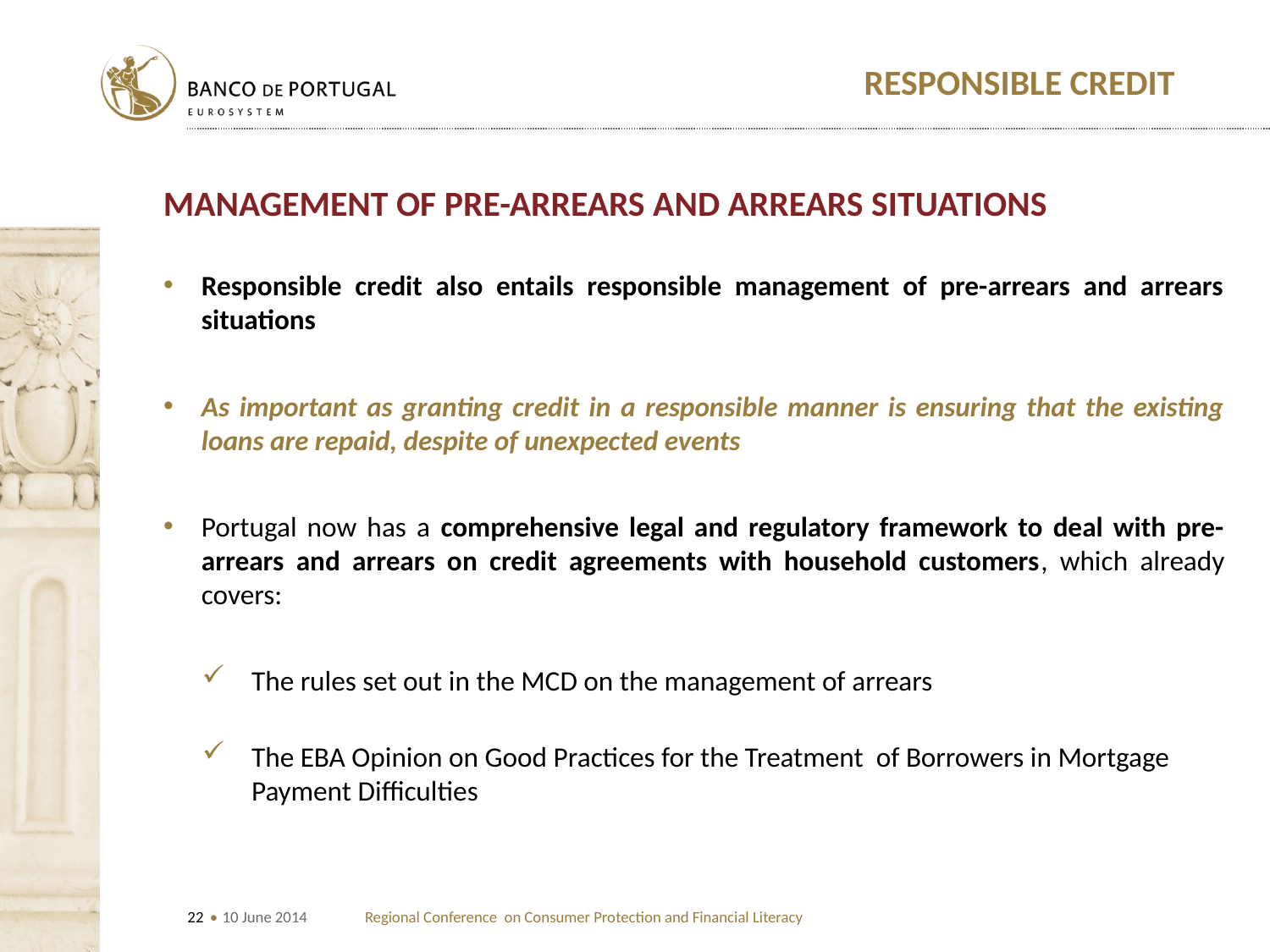

# Responsible Credit
Management of pre-arrears and arrears situations
Responsible credit also entails responsible management of pre-arrears and arrears situations
As important as granting credit in a responsible manner is ensuring that the existing loans are repaid, despite of unexpected events
Portugal now has a comprehensive legal and regulatory framework to deal with pre-arrears and arrears on credit agreements with household customers, which already covers:
The rules set out in the MCD on the management of arrears
The EBA Opinion on Good Practices for the Treatment  of Borrowers in Mortgage Payment Difficulties
10 June 2014
Regional Conference  on Consumer Protection and Financial Literacy